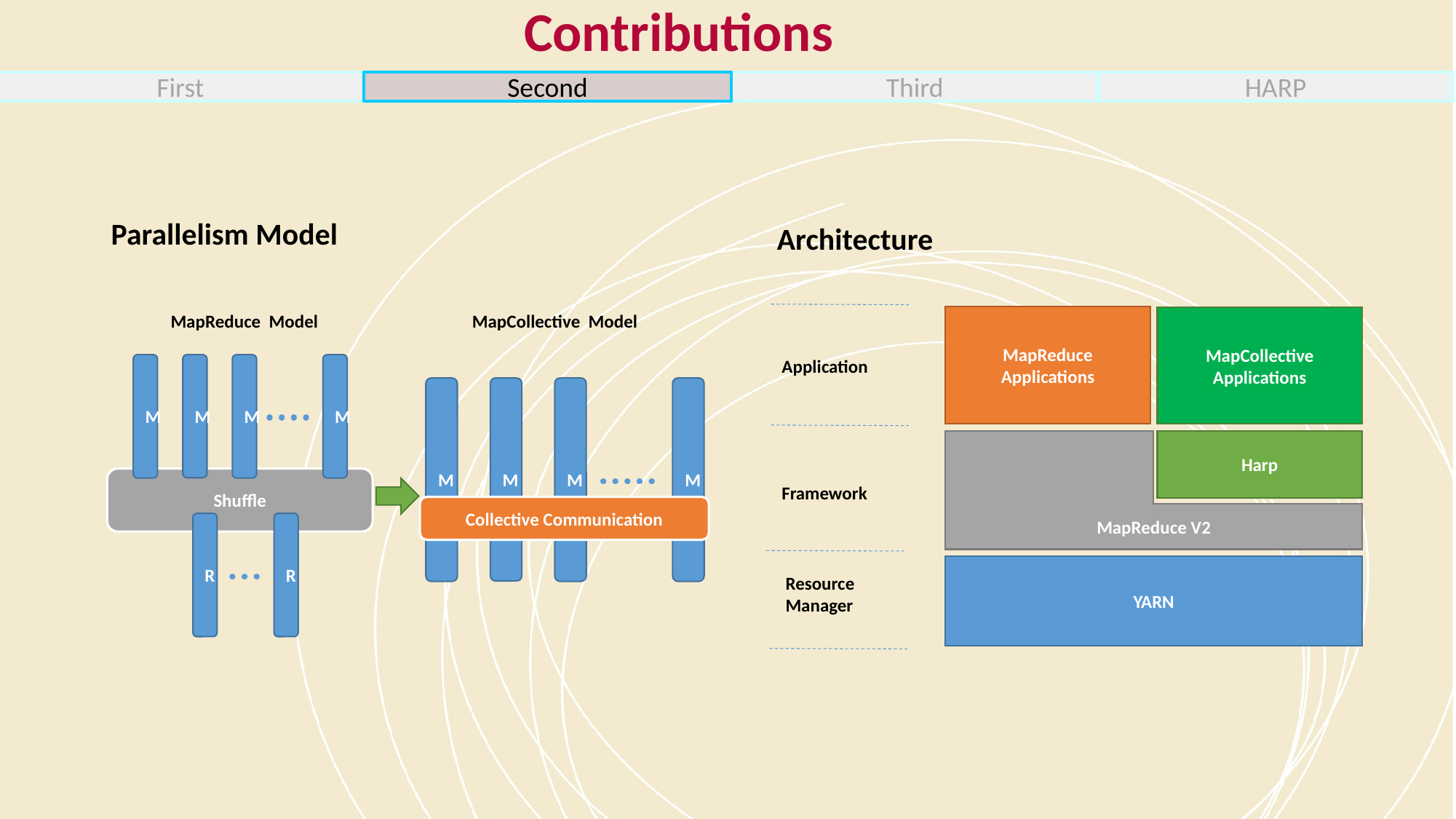

# Contributions
Parallelism Model
Architecture
MapCollective  Model
MapReduce  Model
M
M
M
M
M
M
M
M
Collective Communication
Shuffle

R
R
MapReduce Applications
MapCollective Applications
Application
MapReduce V2
Harp
Framework
YARN
Resource Manager